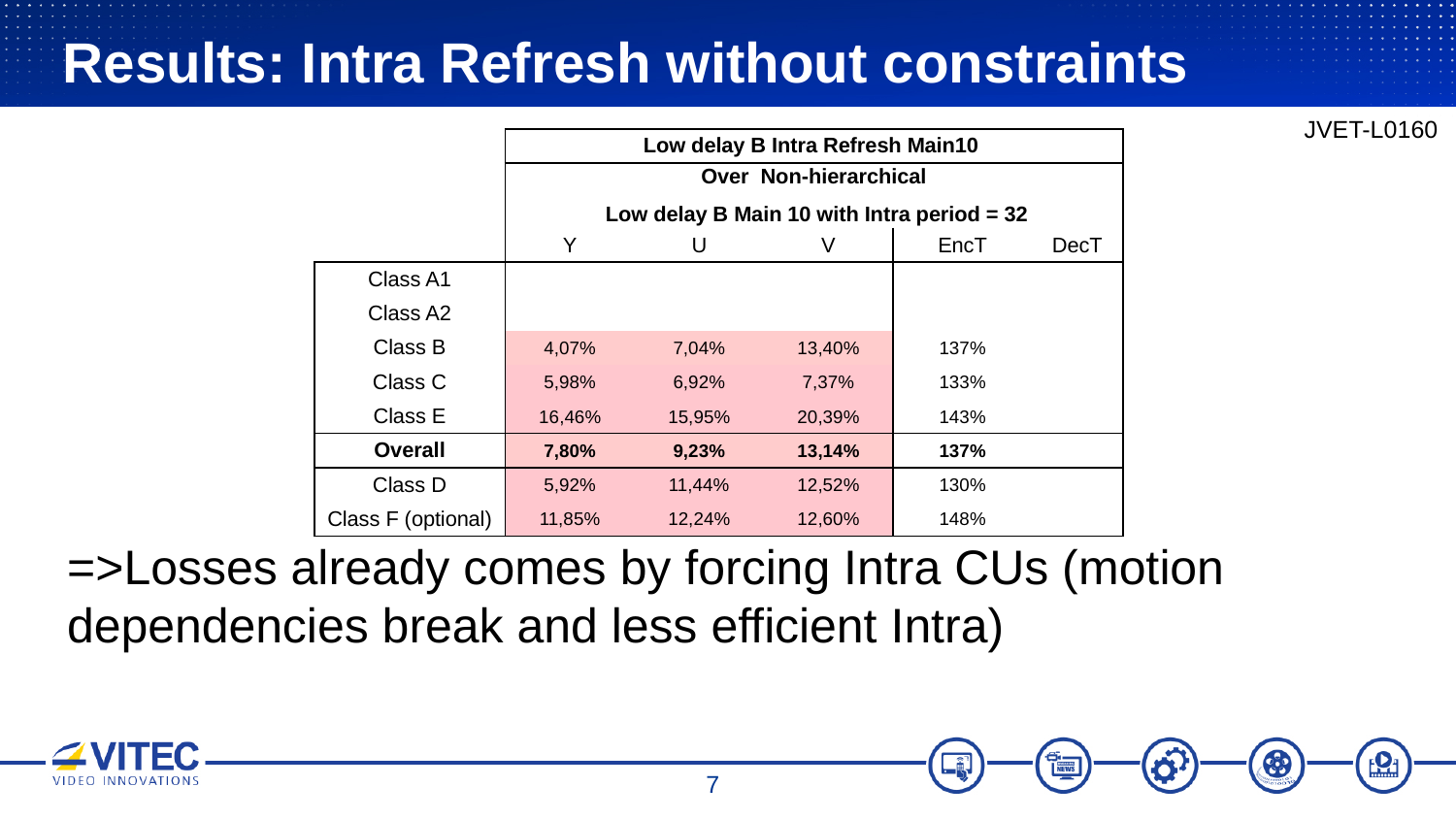

# Results: Intra Refresh without constraints
JVET-L0160
|  | Low delay B Intra Refresh Main10 |  |  |  |  |
| --- | --- | --- | --- | --- | --- |
|  | Over Non-hierarchical Low delay B Main 10 with Intra period = 32 |  |  |  |  |
|  | Y | U | V | EncT | DecT |
| Class A1 |  |  |  |  |  |
| Class A2 |  |  |  |  |  |
| Class B | 4,07% | 7,04% | 13,40% | 137% |  |
| Class C | 5,98% | 6,92% | 7,37% | 133% |  |
| Class E | 16,46% | 15,95% | 20,39% | 143% |  |
| Overall | 7,80% | 9,23% | 13,14% | 137% |  |
| Class D | 5,92% | 11,44% | 12,52% | 130% |  |
| Class F (optional) | 11,85% | 12,24% | 12,60% | 148% |  |

=>Losses already comes by forcing Intra CUs (motion dependencies break and less efficient Intra)

7